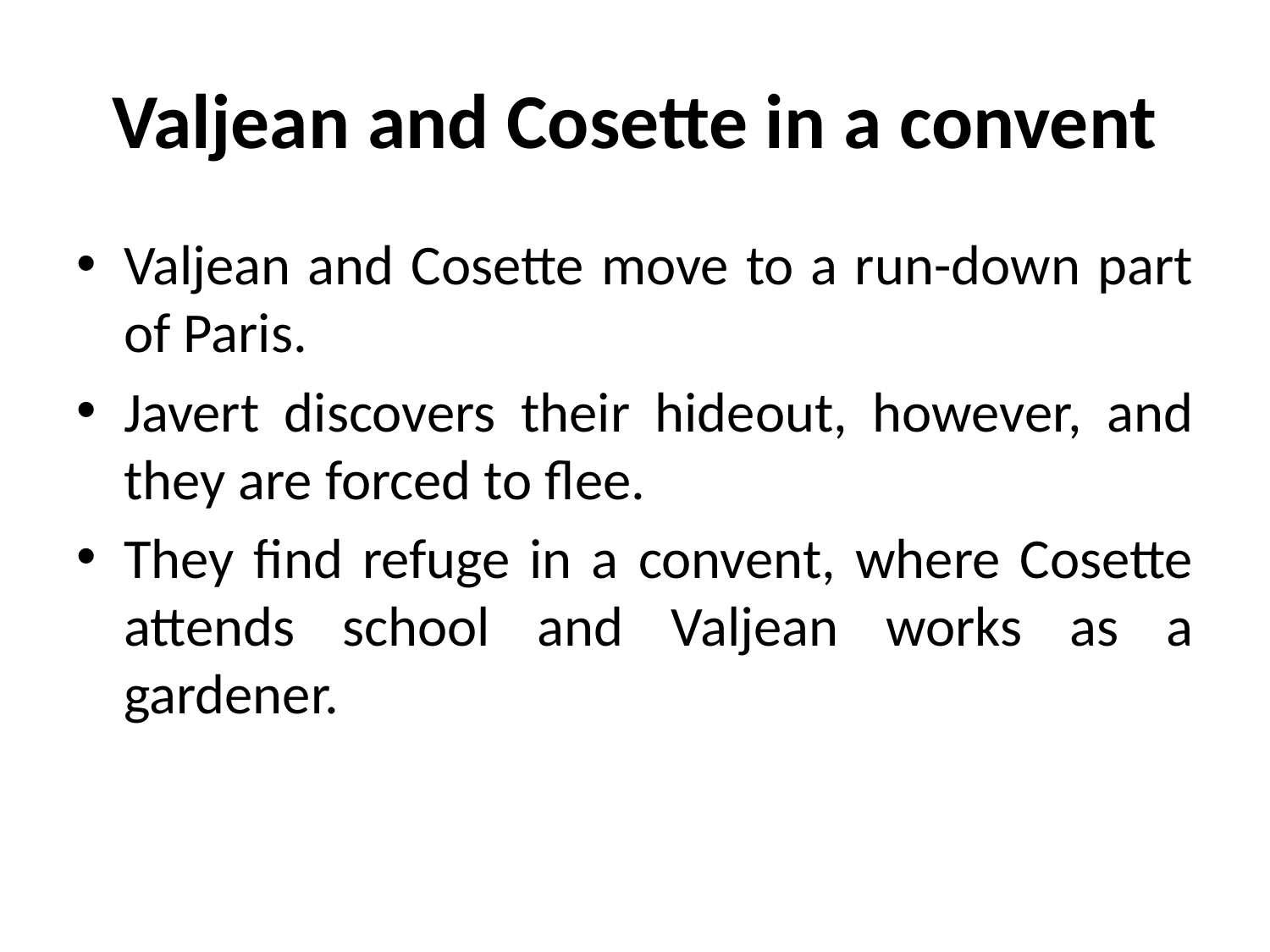

# Valjean and Cosette in a convent
Valjean and Cosette move to a run-down part of Paris.
Javert discovers their hideout, however, and they are forced to flee.
They find refuge in a convent, where Cosette attends school and Valjean works as a gardener.